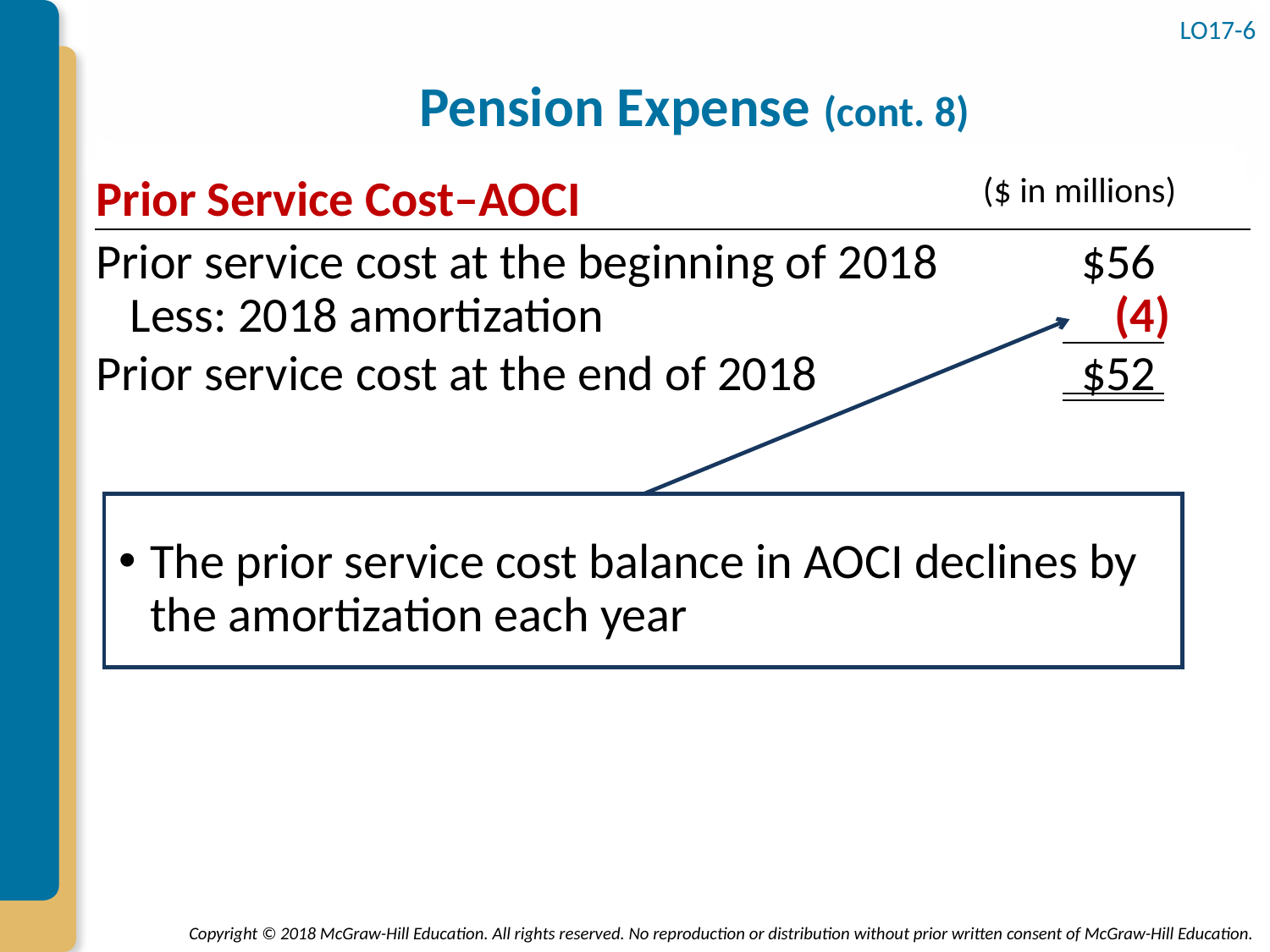

# Pension Expense (cont. 8)
LO17-6
Prior Service Cost–AOCI
($ in millions)

The prior service cost balance in AOCI declines by the amortization each year
Prior service cost at the beginning of 2018
$56
   Less: 2018 amortization
(4)
Prior service cost at the end of 2018
$52